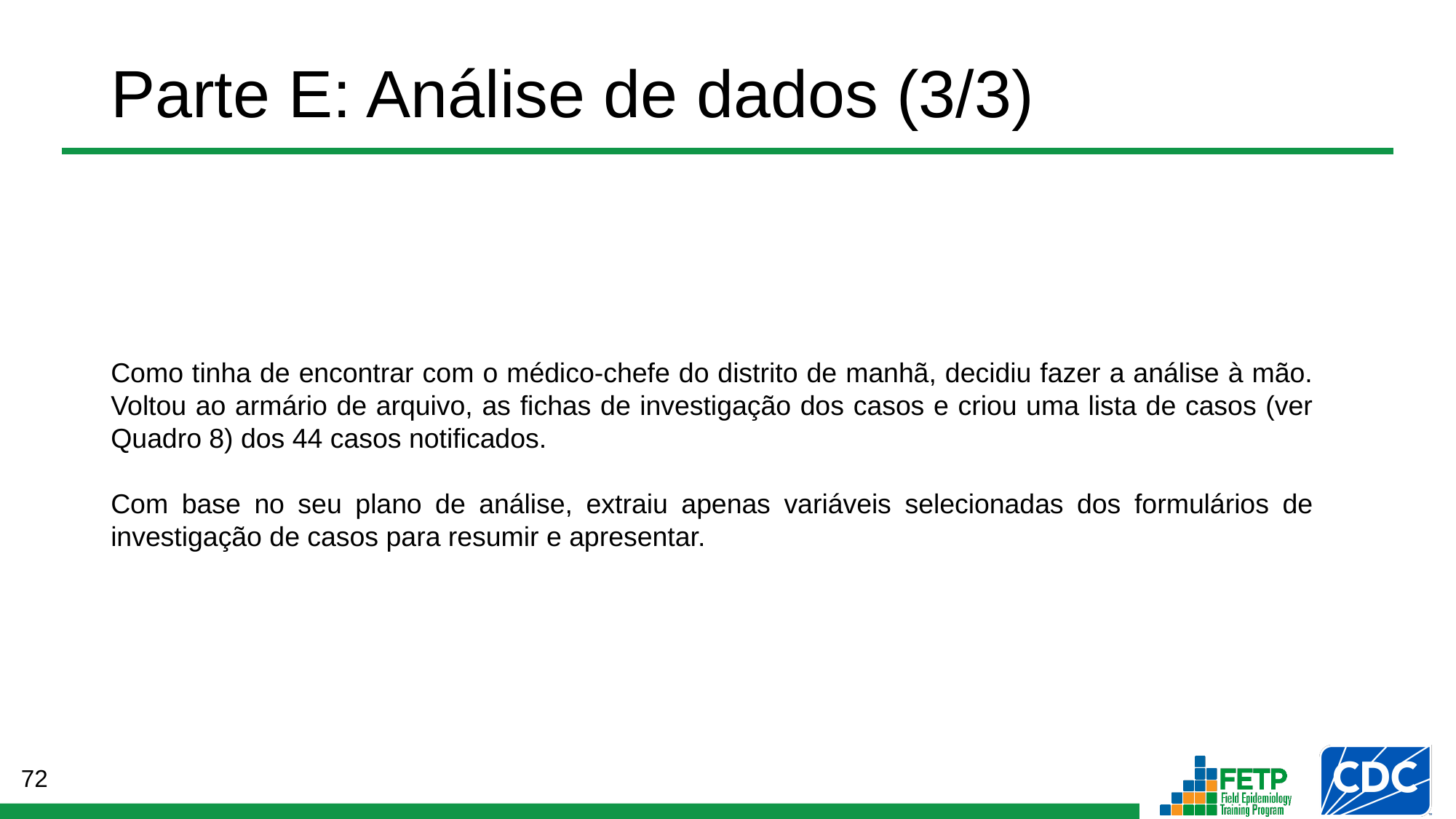

# Parte E: Análise de dados (3/3)
Como tinha de encontrar com o médico-chefe do distrito de manhã, decidiu fazer a análise à mão. Voltou ao armário de arquivo, as fichas de investigação dos casos e criou uma lista de casos (ver Quadro 8) dos 44 casos notificados.

Com base no seu plano de análise, extraiu apenas variáveis selecionadas dos formulários de investigação de casos para resumir e apresentar.